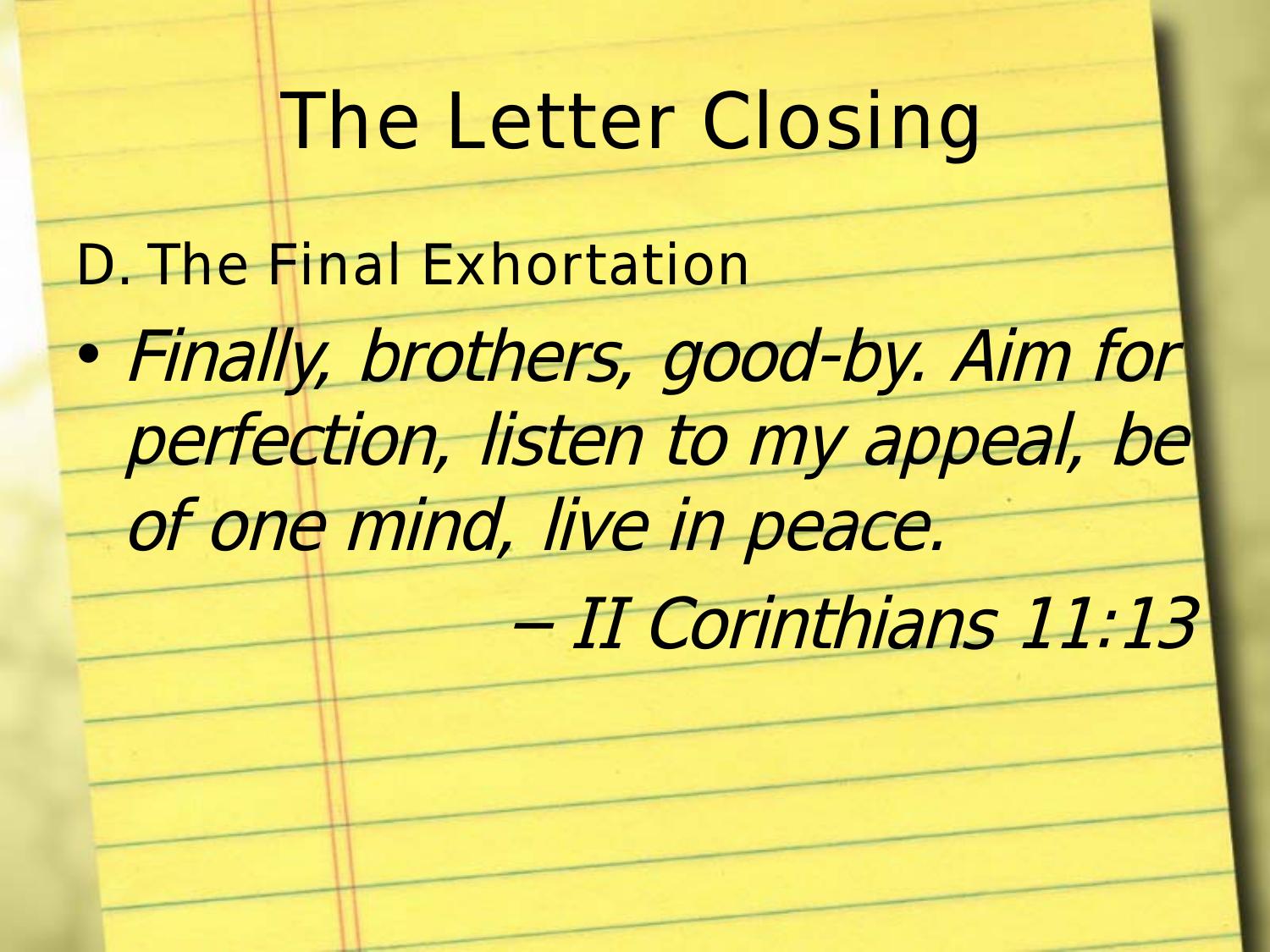

# The Letter Closing
The Final Exhortation
Finally, brothers, good-by. Aim for perfection, listen to my appeal, be of one mind, live in peace.
– II Corinthians 11:13